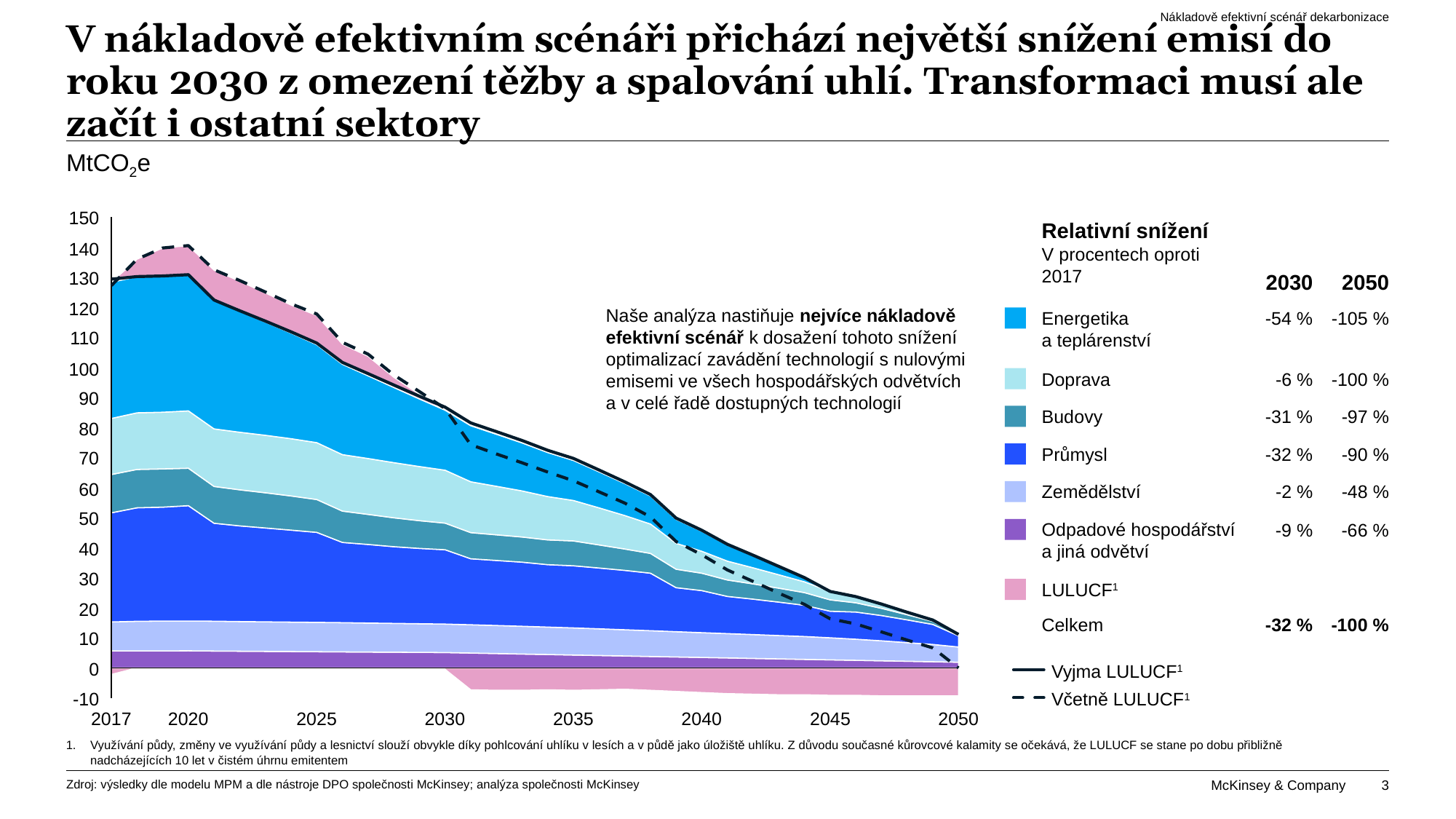

Nákladově efektivní scénář dekarbonizace
# V nákladově efektivním scénáři přichází největší snížení emisí do roku 2030 z omezení těžby a spalování uhlí. Transformaci musí ale začít i ostatní sektory
MtCO2e
150
150
150

### Chart

| Category |  |  |  |  |  |  |  |
|---|---|---|---|---|---|---|---|

### Chart

| Category |  |
|---|---|

### Chart

| Category |  |  |  |  |
|---|---|---|---|---|
Relativní snížení
V procentech oproti 2017
140
140
140
130
130
130
2030
2050
120
120
120
Naše analýza nastiňuje nejvíce nákladově efektivní scénář k dosažení tohoto snížení optimalizací zavádění technologií s nulovými emisemi ve všech hospodářských odvětvích a v celé řadě dostupných technologií
Energetika a teplárenství
-54 %
-105 %

110
110
110
100
100
100
Doprava
-6 %
-100 %

90
90
90
Budovy
-31 %
-97 %

80
80
80
Průmysl
-32 %
-90 %

70
70
70
60
60
60
Zemědělství
-2 %
-48 %

50
50
50
Odpadové hospodářství a jiná odvětví
-9 %
-66 %

40
40
40
30
30
30
LULUCF1

20
20
20
Celkem
-32 %
-100 %
10
10
10
0
0
0
Vyjma LULUCF1
-10
-10
-10
Včetně LULUCF1
2017
2020
2025
2030
2035
2040
2045
2050
1.	Využívání půdy, změny ve využívání půdy a lesnictví slouží obvykle díky pohlcování uhlíku v lesích a v půdě jako úložiště uhlíku. Z důvodu současné kůrovcové kalamity se očekává, že LULUCF se stane po dobu přibližně nadcházejících 10 let v čistém úhrnu emitentem
Zdroj: výsledky dle modelu MPM a dle nástroje DPO společnosti McKinsey; analýza společnosti McKinsey